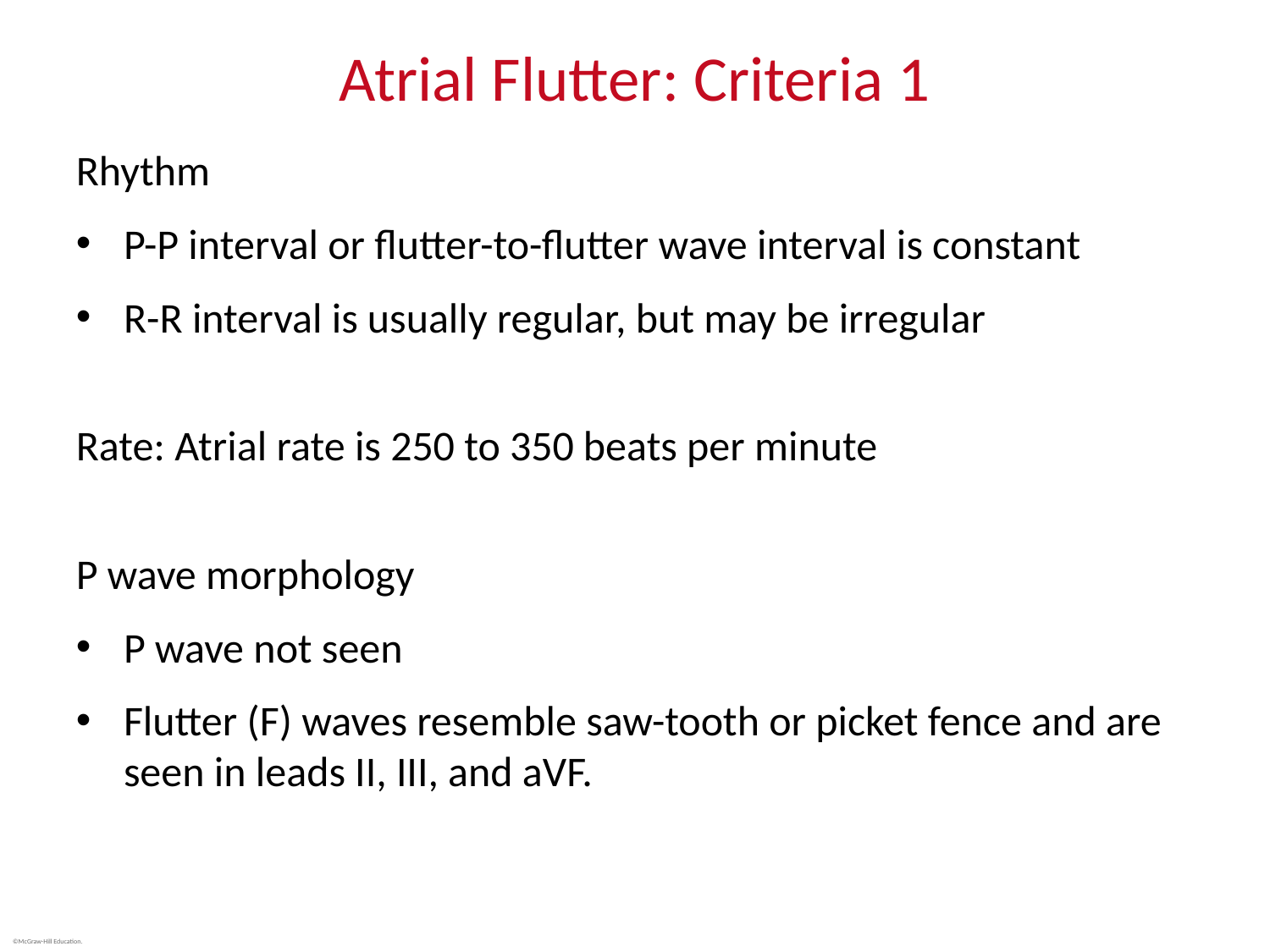

# Atrial Flutter: Criteria 1
Rhythm
P-P interval or flutter-to-flutter wave interval is constant
R-R interval is usually regular, but may be irregular
Rate: Atrial rate is 250 to 350 beats per minute
P wave morphology
P wave not seen
Flutter (F) waves resemble saw-tooth or picket fence and are seen in leads II, III, and aVF.